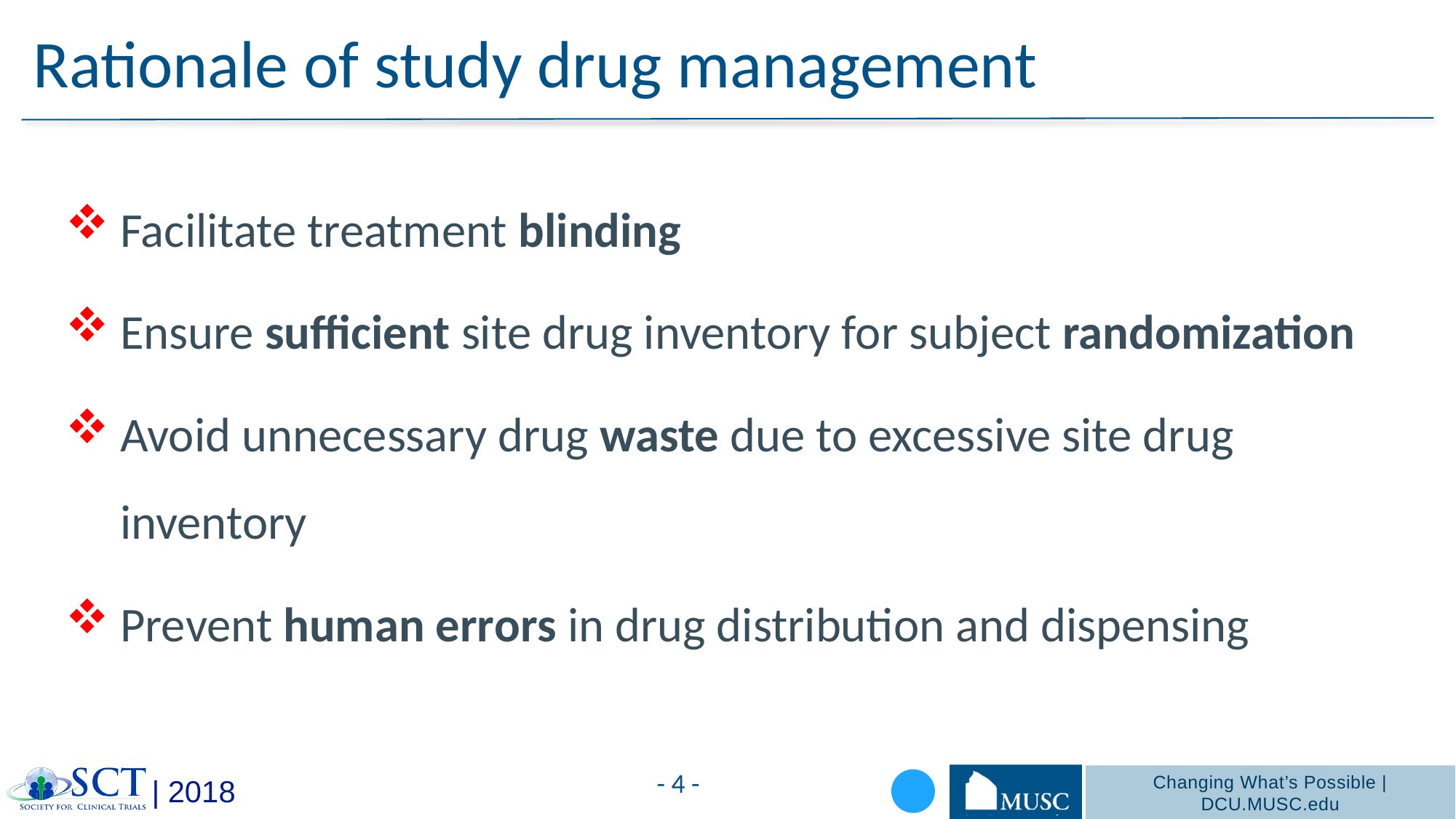

# Rationale of study drug management
Facilitate treatment blinding
Ensure sufficient site drug inventory for subject randomization
Avoid unnecessary drug waste due to excessive site drug inventory
Prevent human errors in drug distribution and dispensing
- 4 -